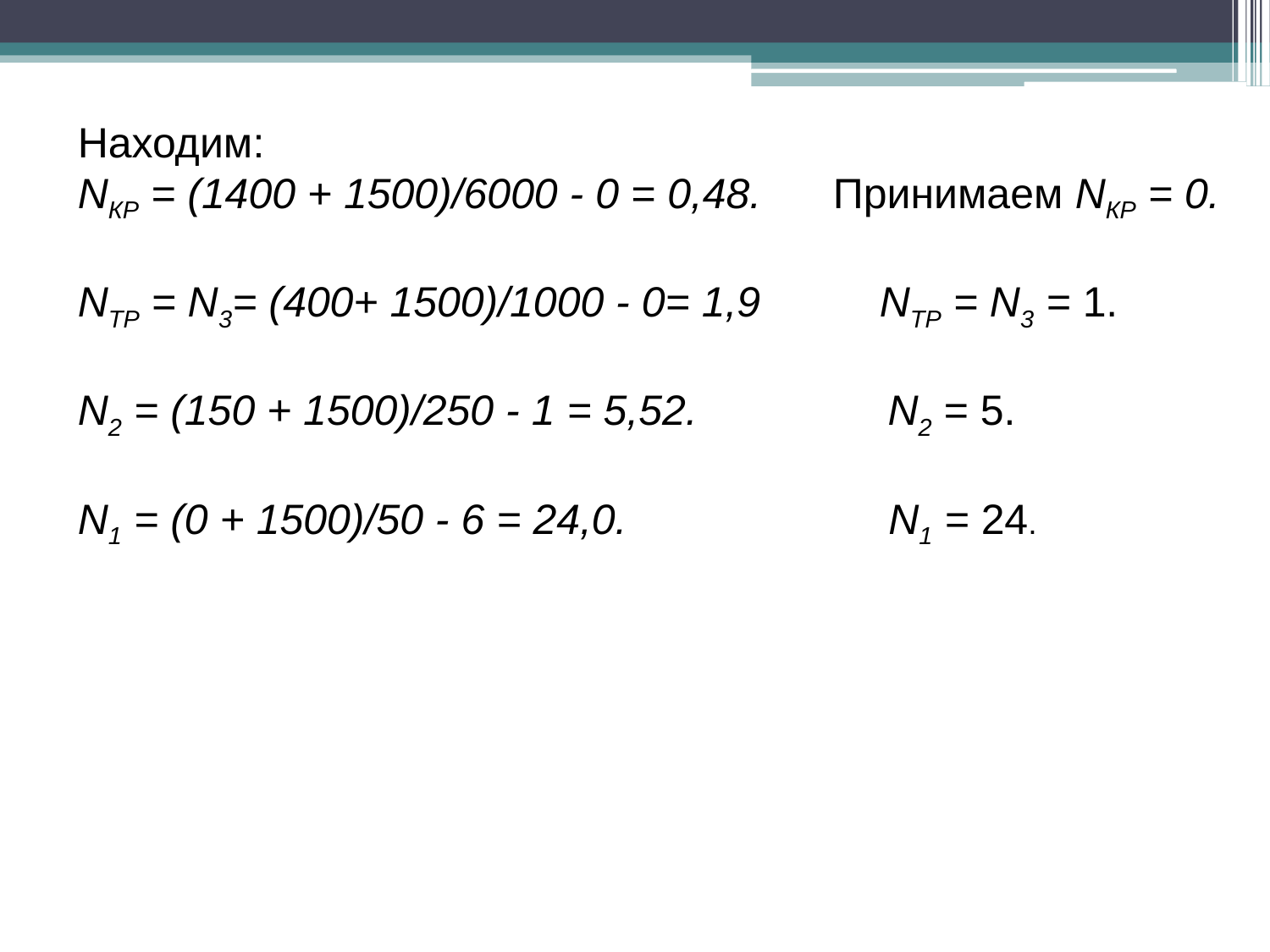

Находим:
NКР = (1400 + 1500)/6000 - 0 = 0,48.      Принимаем NКР = 0.

NТР = N3= (400+ 1500)/1000 - 0= 1,9          NTP = N3 = 1.

N2 = (150 + 1500)/250 - 1 = 5,52.                N2 = 5.

N1 = (0 + 1500)/50 - 6 = 24,0.                      N1 = 24.